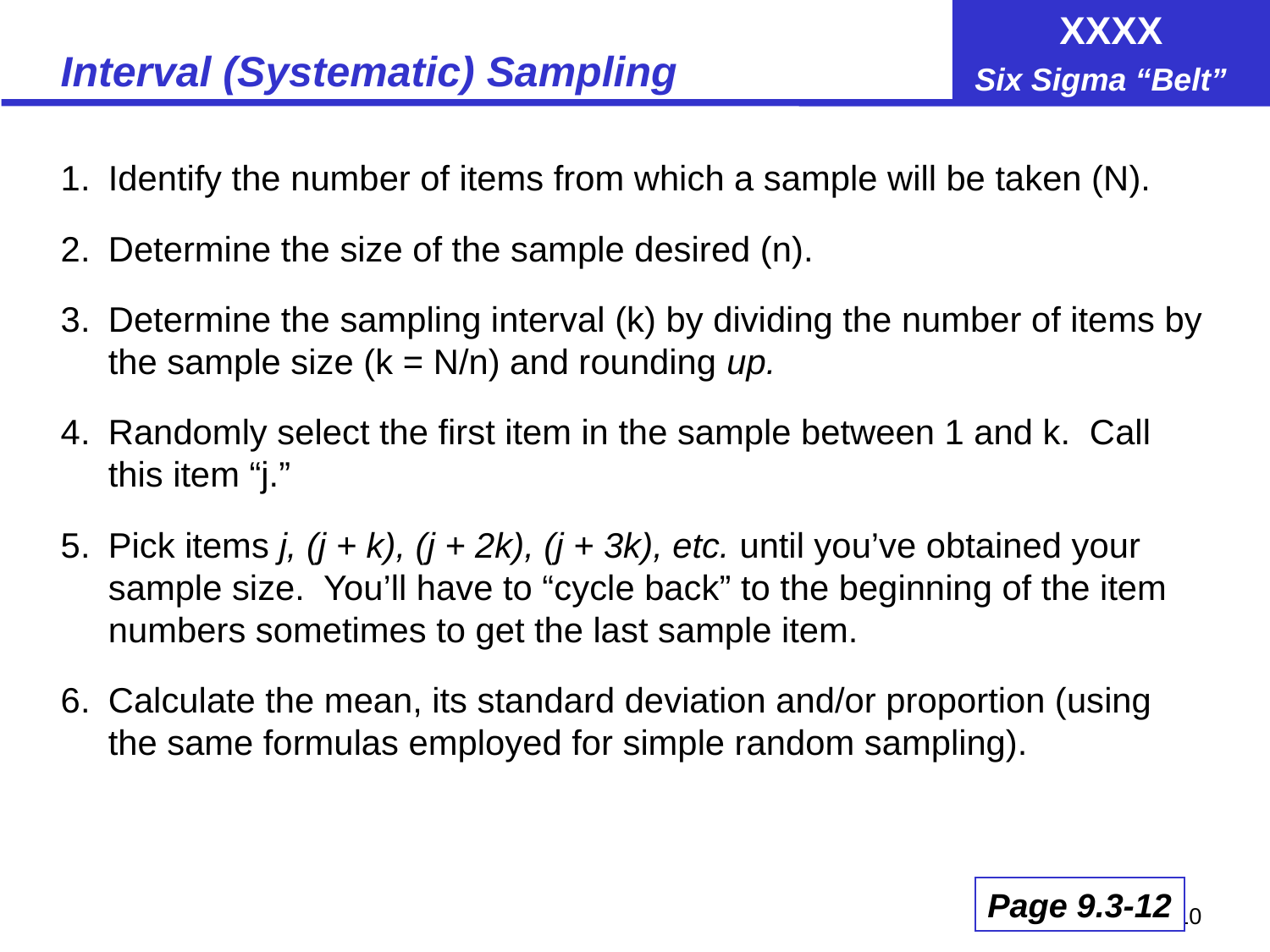

# Interval (Systematic) Sampling
1.	Identify the number of items from which a sample will be taken (N).
2.	Determine the size of the sample desired (n).
3.	Determine the sampling interval (k) by dividing the number of items by the sample size (k = N/n) and rounding up.
4.	Randomly select the first item in the sample between 1 and k.  Call this item “j.”
5.	Pick items j, (j + k), (j + 2k), (j + 3k), etc. until you’ve obtained your sample size.  You’ll have to “cycle back” to the beginning of the item numbers sometimes to get the last sample item.
6. 	Calculate the mean, its standard deviation and/or proportion (using the same formulas employed for simple random sampling).
Page 9.3-12